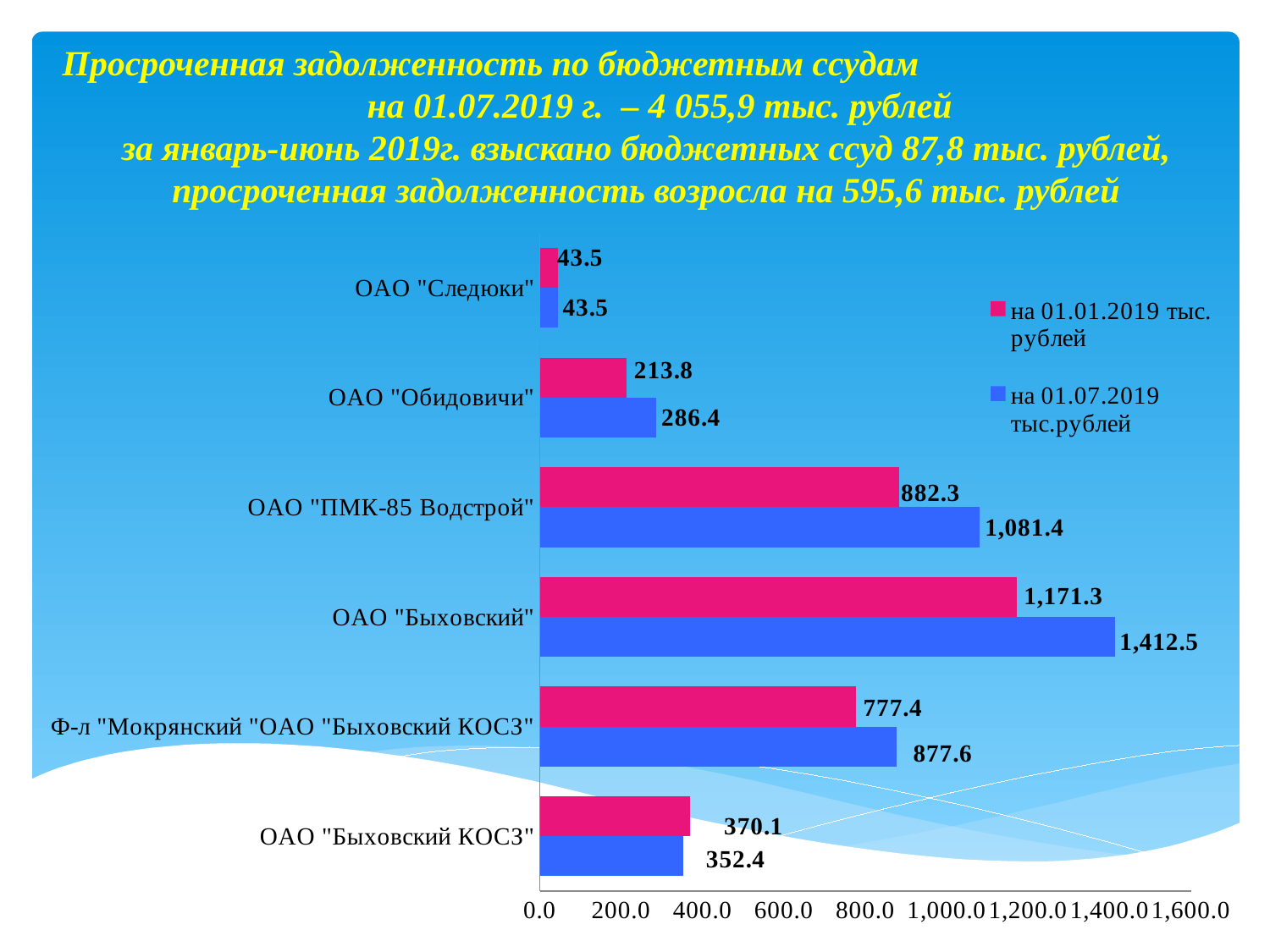

Просроченная задолженность по бюджетным ссудам                                       на 01.07.2019 г.  – 4 055,9 тыс. рублей
за январь-июнь 2019г. взыскано бюджетных ссуд 87,8 тыс. рублей, просроченная задолженность возросла на 595,6 тыс. рублей

### Chart

| Category | на 01.07.2019          тыс.рублей  | на 01.01.2019 тыс. рублей |
|---|---|---|
| ОАО "Быховский КОСЗ" | 352.4 | 370.1 |
| Ф-л "Мокрянский "ОАО "Быховский КОСЗ" | 877.6 | 777.4 |
| ОАО "Быховский" | 1412.5 | 1171.3 |
| ОАО "ПМК-85 Водстрой" | 1081.4 | 882.3 |
| ОАО "Обидовичи" | 286.4 | 213.8 |
| ОАО "Следюки" | 43.5 | 43.5 |